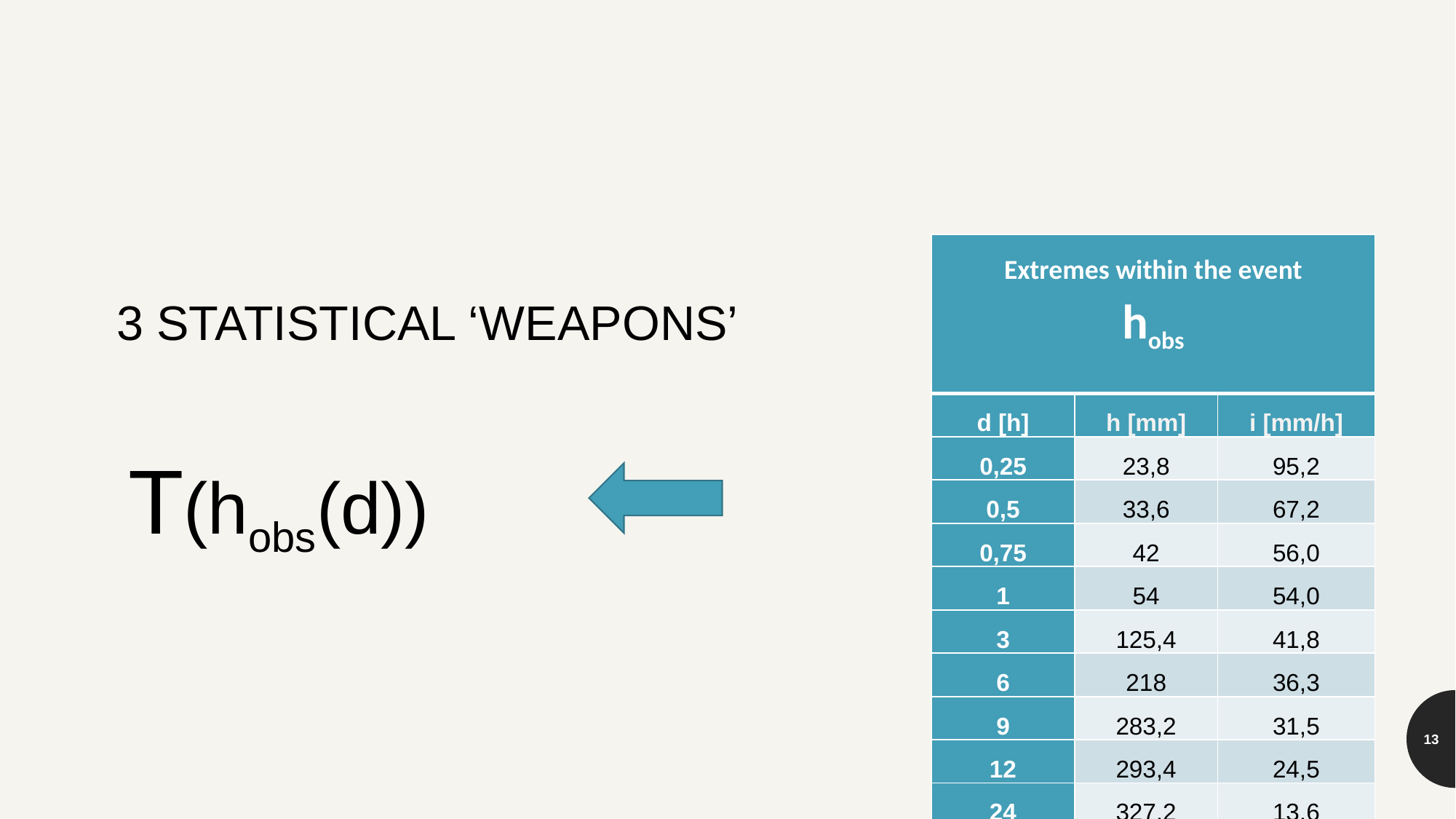

| Extremes within the event hobs |  |  |
| --- | --- | --- |
| d [h] | h [mm] | i [mm/h] |
| 0,25 | 23,8 | 95,2 |
| 0,5 | 33,6 | 67,2 |
| 0,75 | 42 | 56,0 |
| 1 | 54 | 54,0 |
| 3 | 125,4 | 41,8 |
| 6 | 218 | 36,3 |
| 9 | 283,2 | 31,5 |
| 12 | 293,4 | 24,5 |
| 24 | 327,2 | 13,6 |
3 STATISTICAL ‘WEAPONS’
T(hobs(d))

13